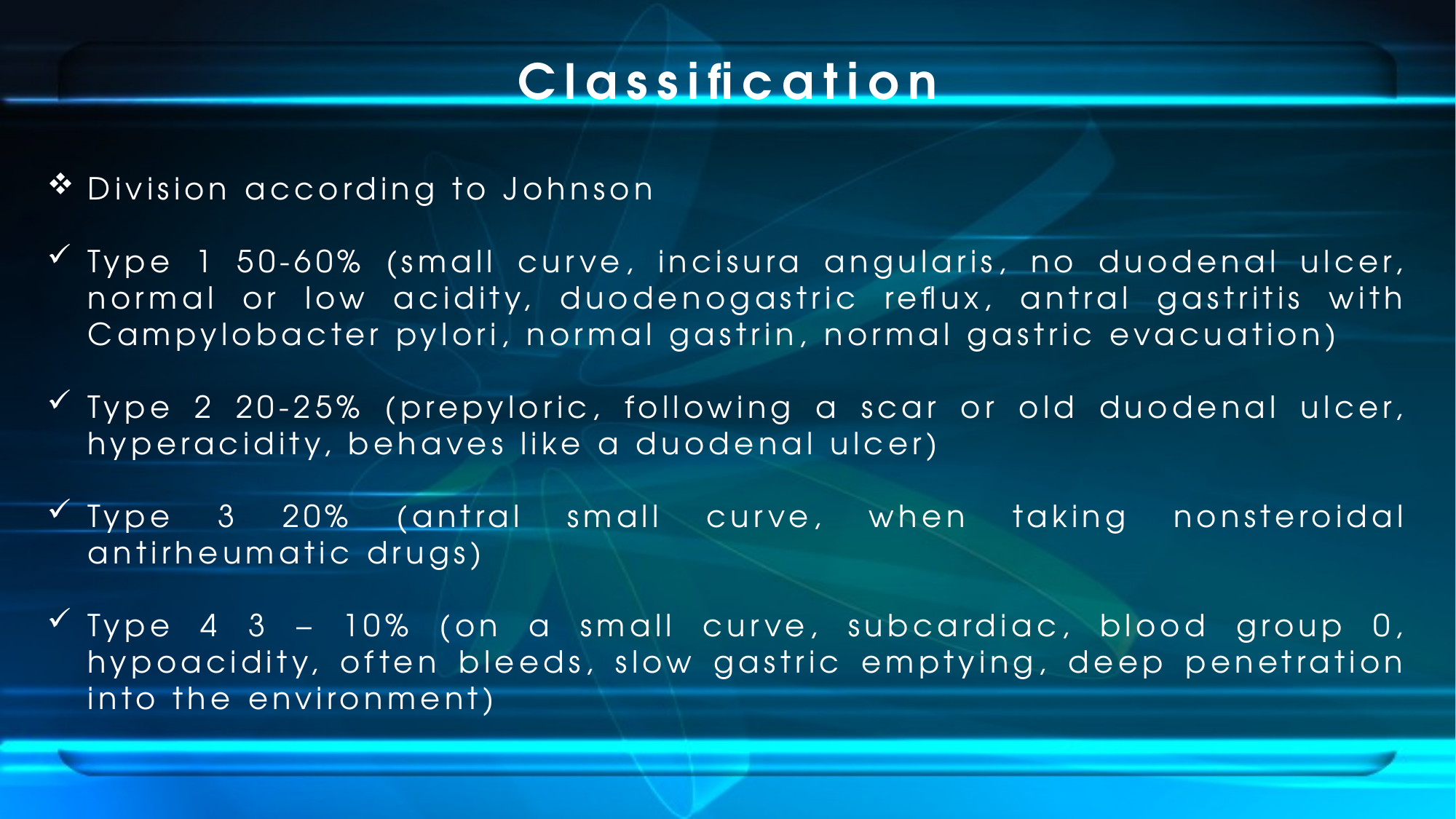

Classification
Division according to Johnson

Type 1 50-60% (small curve, incisura angularis, no duodenal ulcer, normal or low acidity, duodenogastric reflux, antral gastritis with Campylobacter pylori, normal gastrin, normal gastric evacuation)

Type 2 20-25% (prepyloric, following a scar or old duodenal ulcer, hyperacidity, behaves like a duodenal ulcer)

Type 3 20% (antral small curve, when taking nonsteroidal antirheumatic drugs)

Type 4 3 – 10% (on a small curve, subcardiac, blood group 0, hypoacidity, often bleeds, slow gastric emptying, deep penetration into the environment)